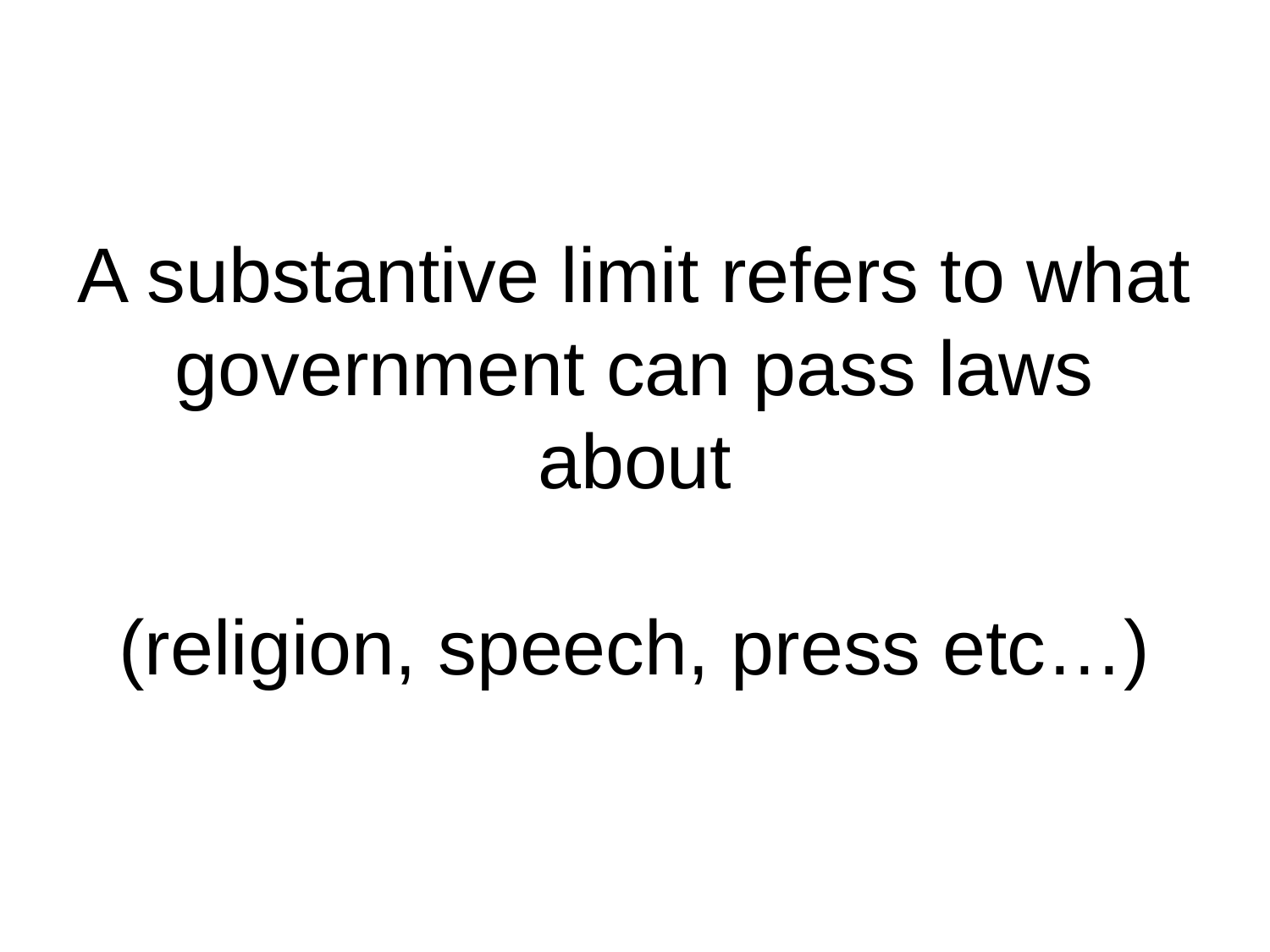

# A substantive limit refers to what government can pass laws about (religion, speech, press etc…)